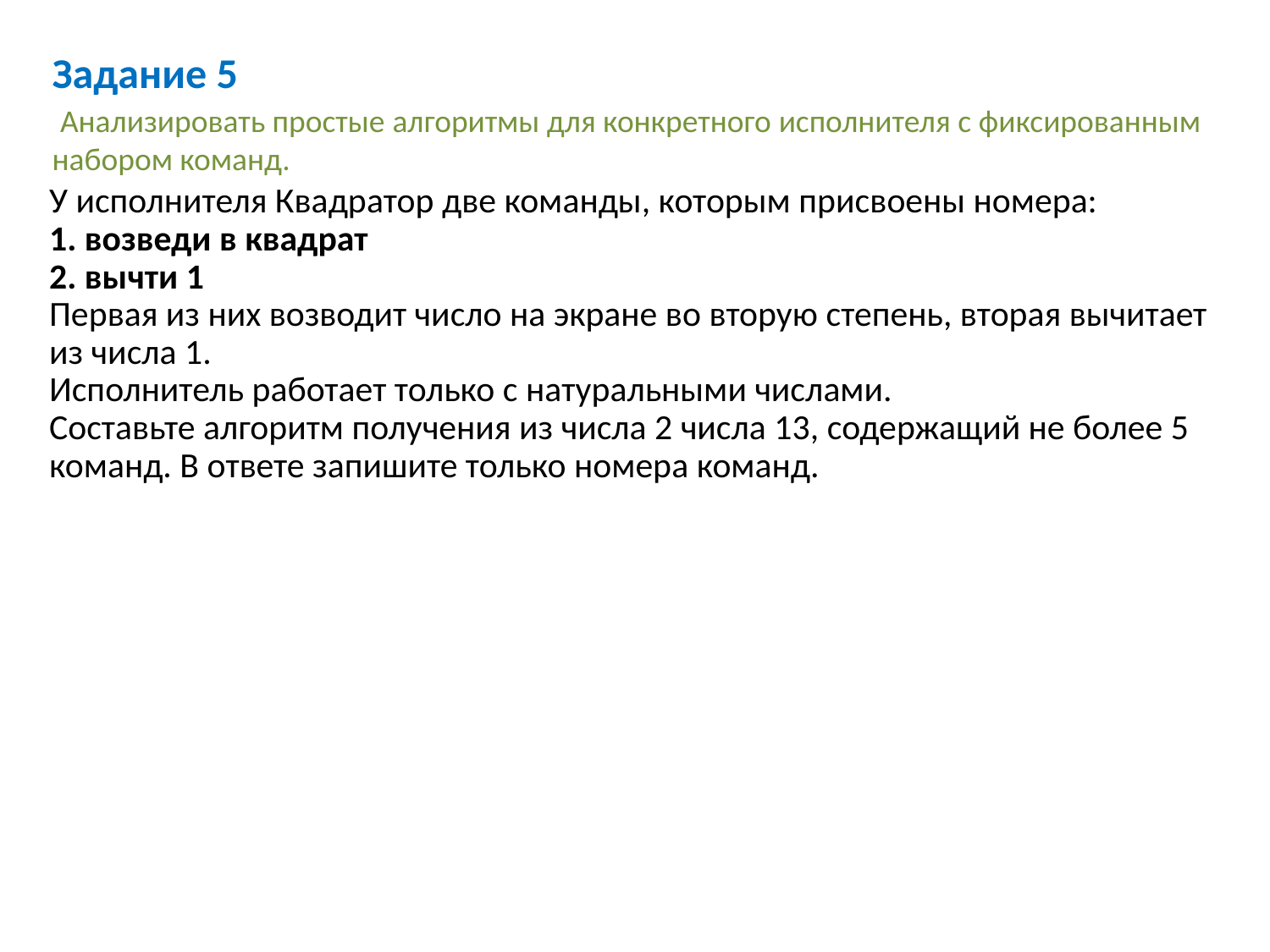

Задание 5
 Анализировать простые алгоритмы для конкретного исполнителя с фиксированным набором команд.
| У исполнителя Квадратор две команды, которым присвоены номера:  1. возведи в квадрат  2. вычти 1  Первая из них возводит число на экране во вторую степень, вторая вычитает из числа 1.  Исполнитель работает только с натуральными числами.  Составьте алгоритм получения из числа 2 числа 13, содержащий не более 5 команд. В ответе запишите только номера команд. |
| --- |